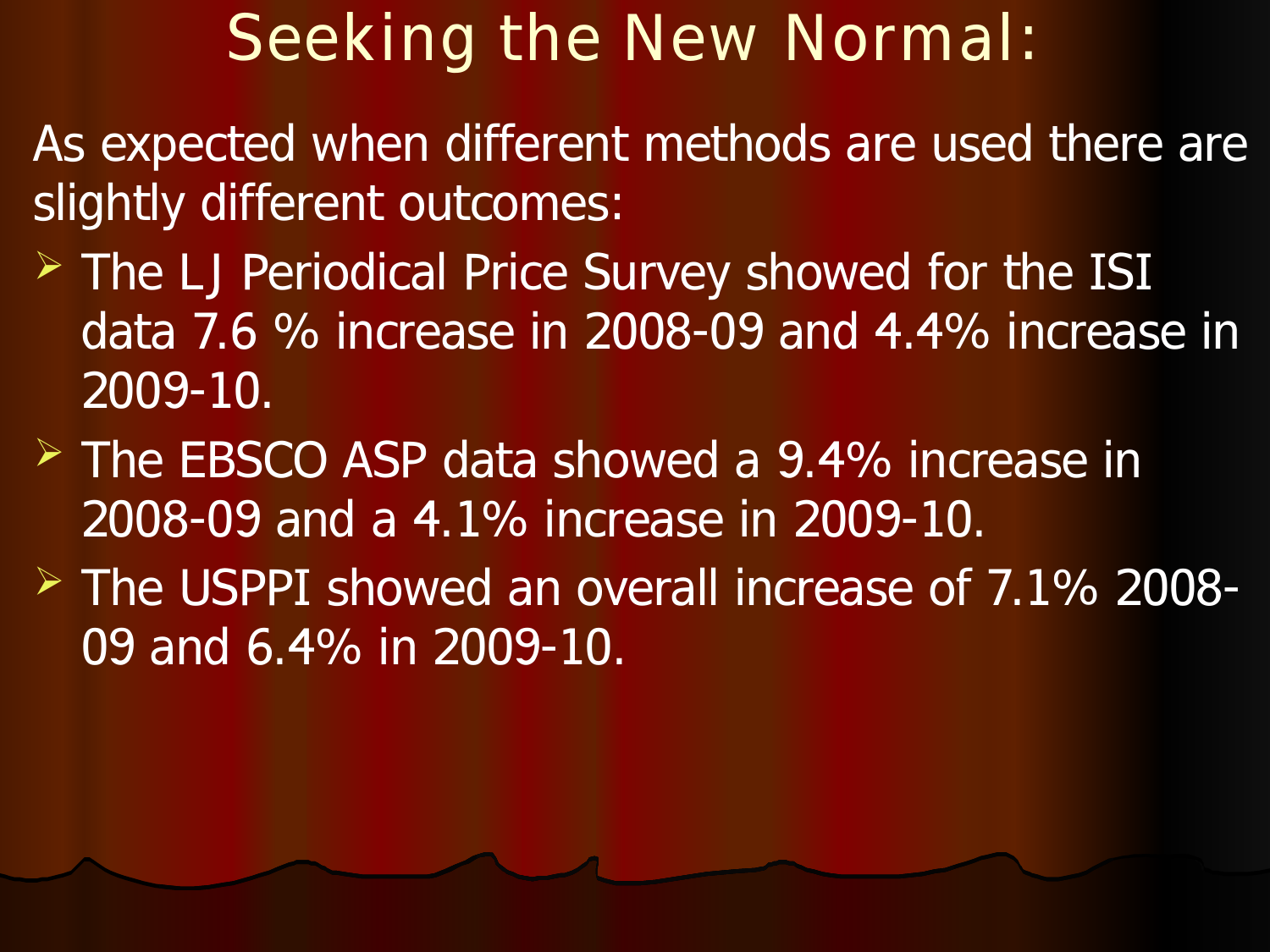

# Seeking the New Normal:
As expected when different methods are used there are slightly different outcomes:
The LJ Periodical Price Survey showed for the ISI data 7.6 % increase in 2008-09 and 4.4% increase in 2009-10.
The EBSCO ASP data showed a 9.4% increase in 2008-09 and a 4.1% increase in 2009-10.
The USPPI showed an overall increase of 7.1% 2008-09 and 6.4% in 2009-10.